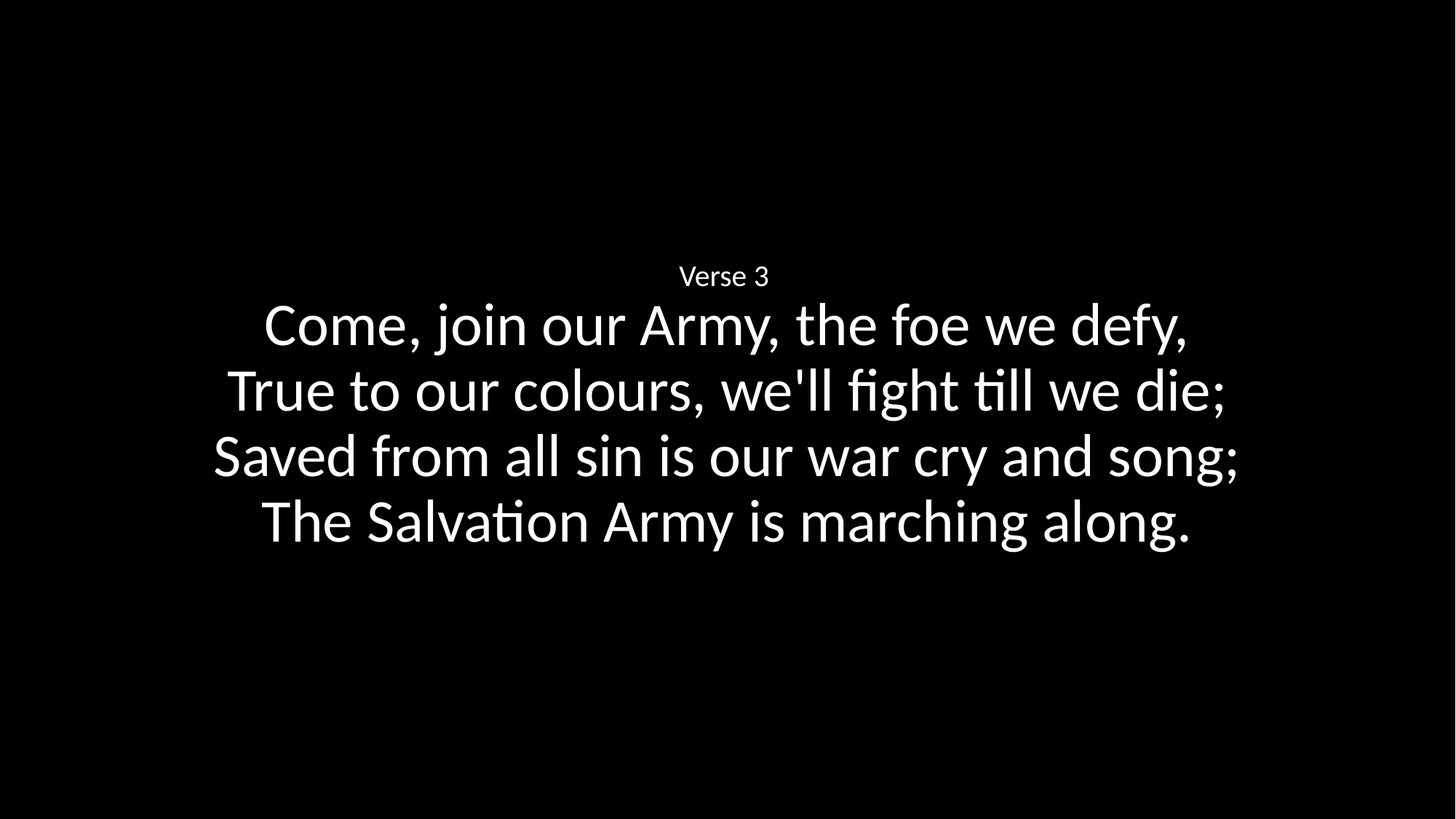

Verse 3
Come, join our Army, the foe we defy,
True to our colours, we'll fight till we die;
Saved from all sin is our war cry and song;
The Salvation Army is marching along.